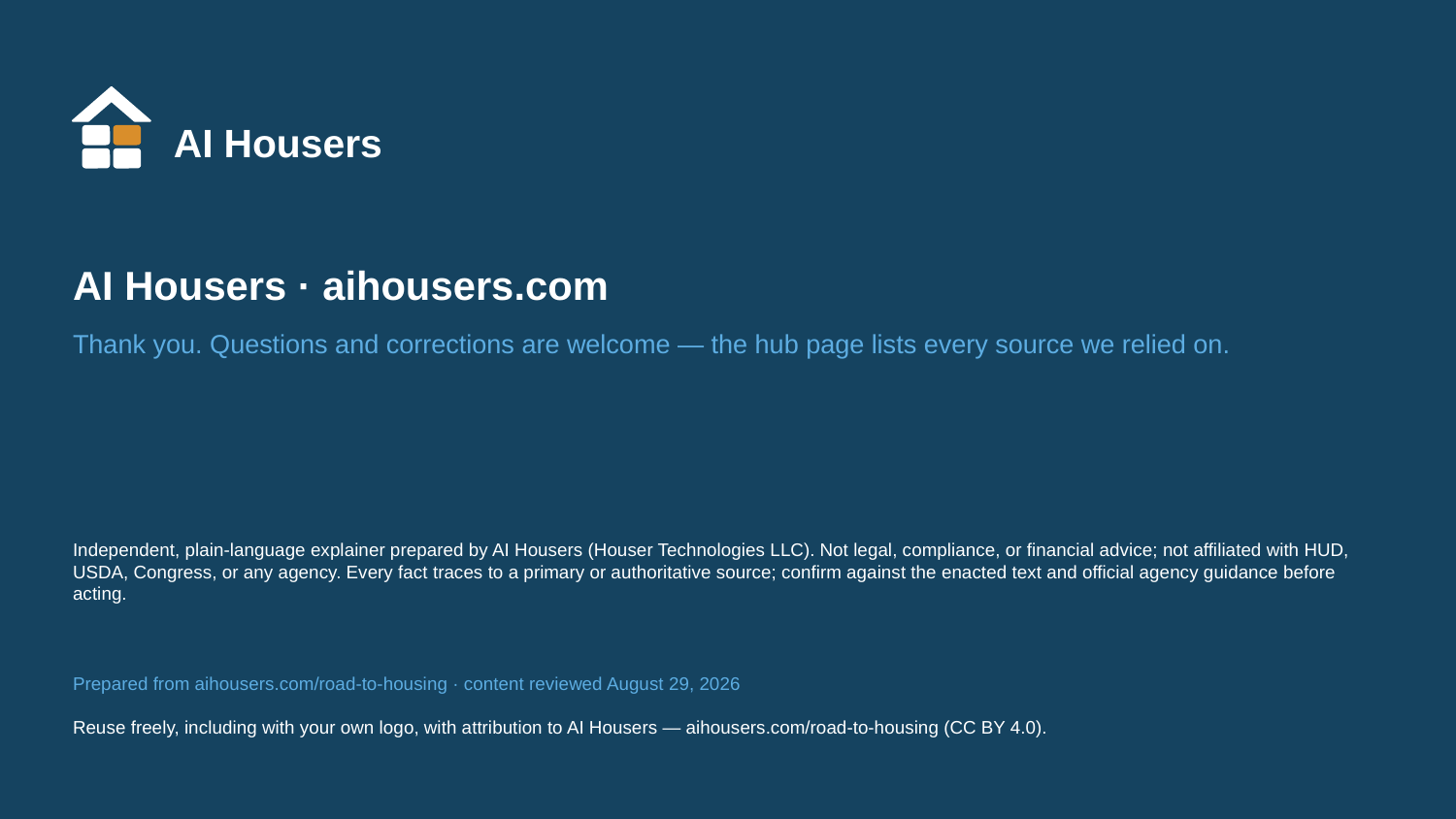

AI Housers

AI Housers · aihousers.com
Thank you. Questions and corrections are welcome — the hub page lists every source we relied on.
Independent, plain-language explainer prepared by AI Housers (Houser Technologies LLC). Not legal, compliance, or financial advice; not affiliated with HUD, USDA, Congress, or any agency. Every fact traces to a primary or authoritative source; confirm against the enacted text and official agency guidance before acting.
Prepared from aihousers.com/road-to-housing · content reviewed August 29, 2026
Reuse freely, including with your own logo, with attribution to AI Housers — aihousers.com/road-to-housing (CC BY 4.0).